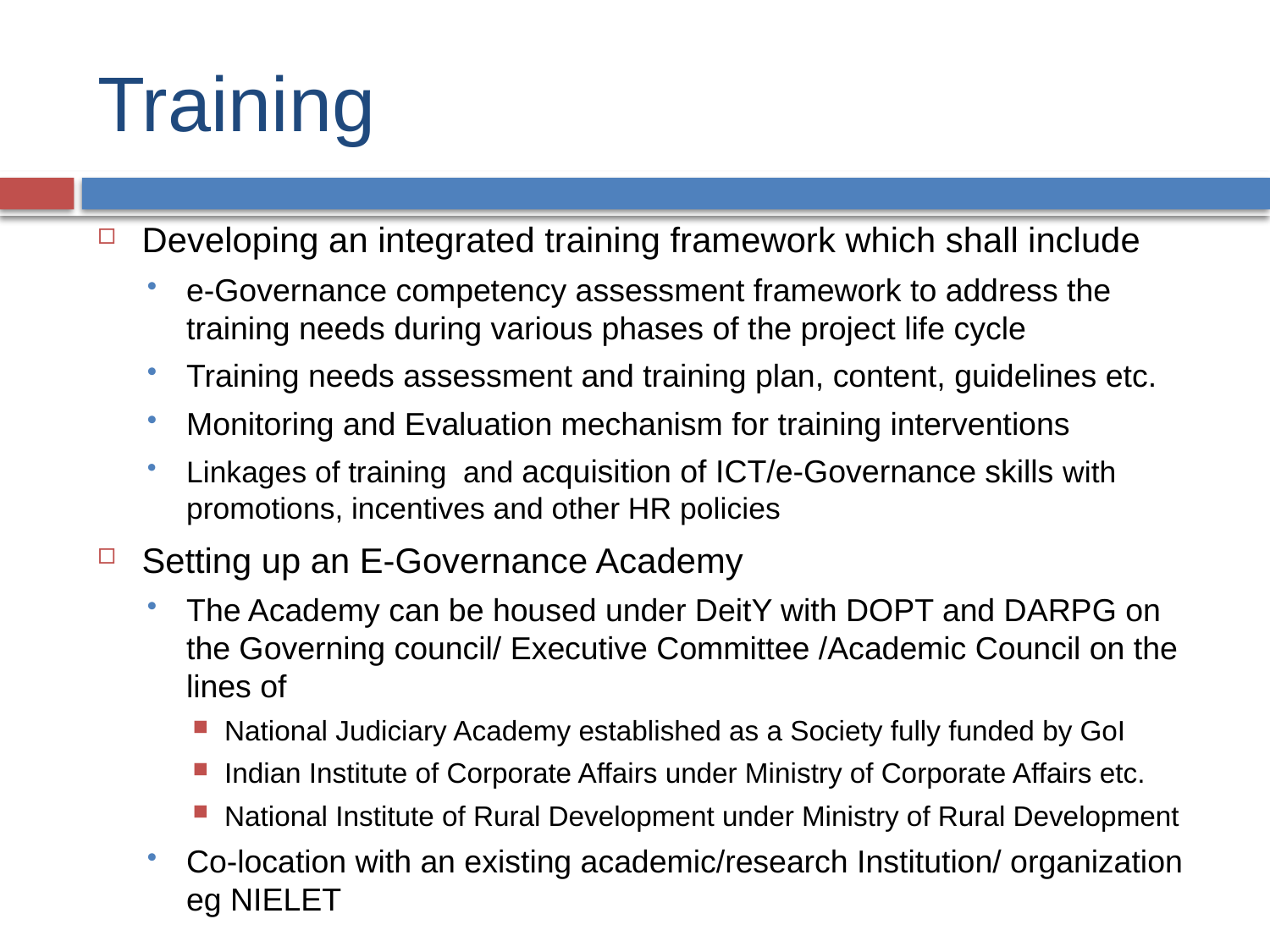

# Training
Developing an integrated training framework which shall include
e-Governance competency assessment framework to address the training needs during various phases of the project life cycle
Training needs assessment and training plan, content, guidelines etc.
Monitoring and Evaluation mechanism for training interventions
Linkages of training  and acquisition of ICT/e-Governance skills with promotions, incentives and other HR policies
Setting up an E-Governance Academy
The Academy can be housed under DeitY with DOPT and DARPG on the Governing council/ Executive Committee /Academic Council on the lines of
National Judiciary Academy established as a Society fully funded by GoI
Indian Institute of Corporate Affairs under Ministry of Corporate Affairs etc.
National Institute of Rural Development under Ministry of Rural Development
Co-location with an existing academic/research Institution/ organization eg NIELET